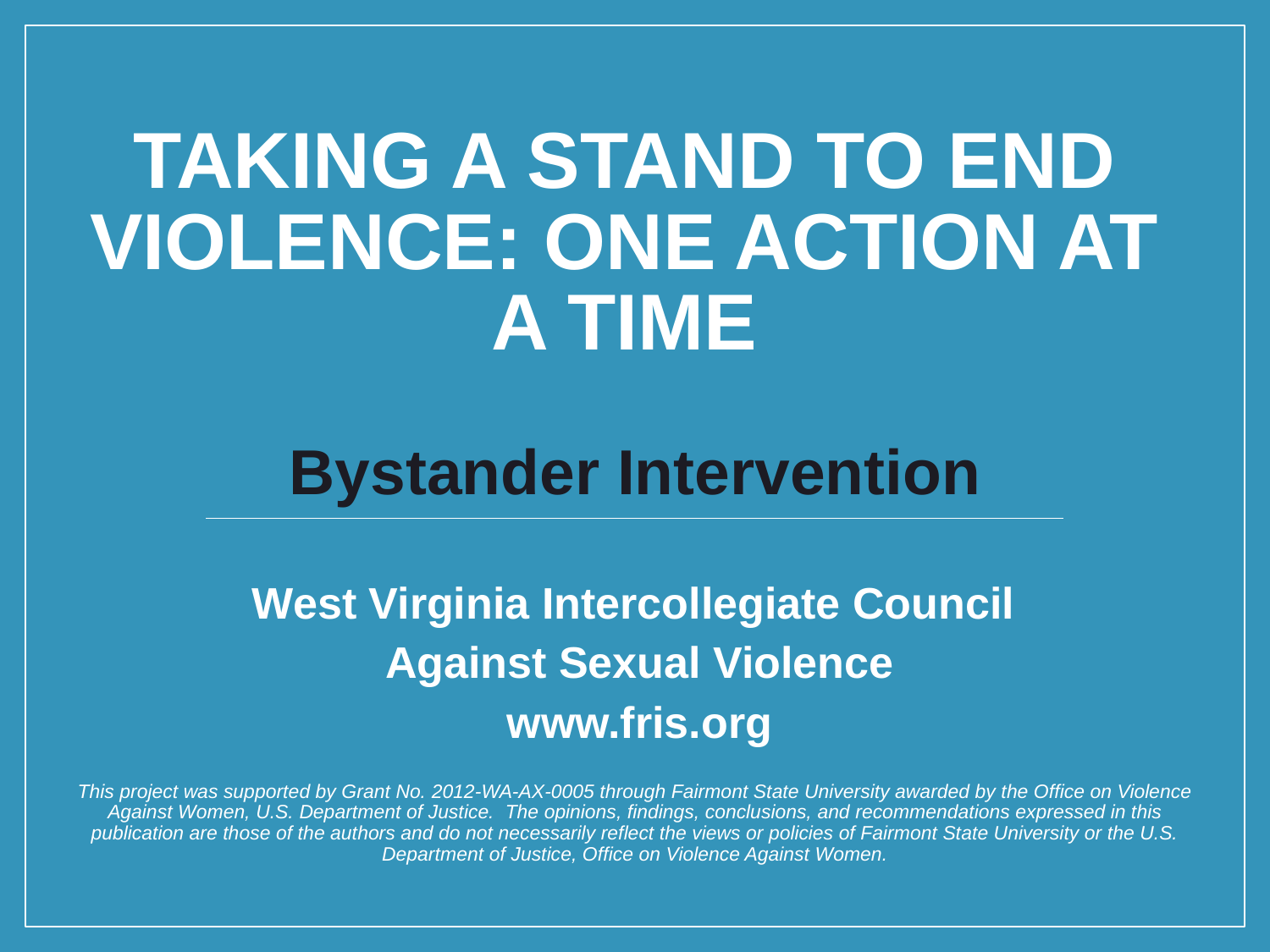

# Taking a Stand to End Violence: One Action at a Time
Bystander Intervention

West Virginia Intercollegiate Council
Against Sexual Violence
www.fris.org

This project was supported by Grant No. 2012-WA-AX-0005 through Fairmont State University awarded by the Office on Violence Against Women, U.S. Department of Justice.  The opinions, findings, conclusions, and recommendations expressed in this publication are those of the authors and do not necessarily reflect the views or policies of Fairmont State University or the U.S. Department of Justice, Office on Violence Against Women.